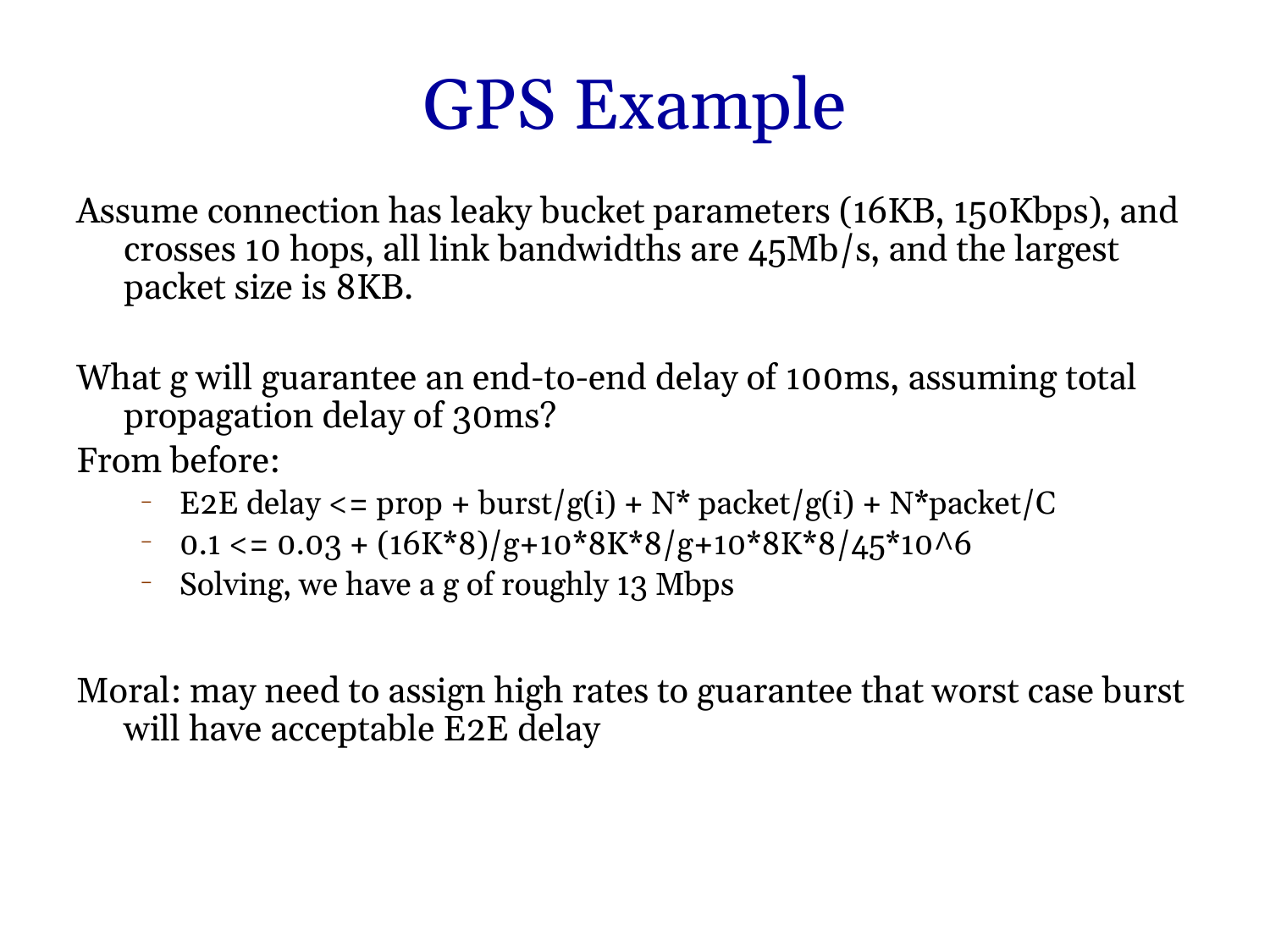

# GPS Example
Assume connection has leaky bucket parameters (16KB, 150Kbps), and crosses 10 hops, all link bandwidths are 45Mb/s, and the largest packet size is 8KB.

What g will guarantee an end-to-end delay of 100ms, assuming total propagation delay of 30ms?
From before:
E2E delay <= prop + burst/g(i) + N* packet/g(i) + N*packet/C
0.1 <= 0.03 + (16K*8)/g+10*8K*8/g+10*8K*8/45*10^6
Solving, we have a g of roughly 13 Mbps

Moral: may need to assign high rates to guarantee that worst case burst will have acceptable E2E delay